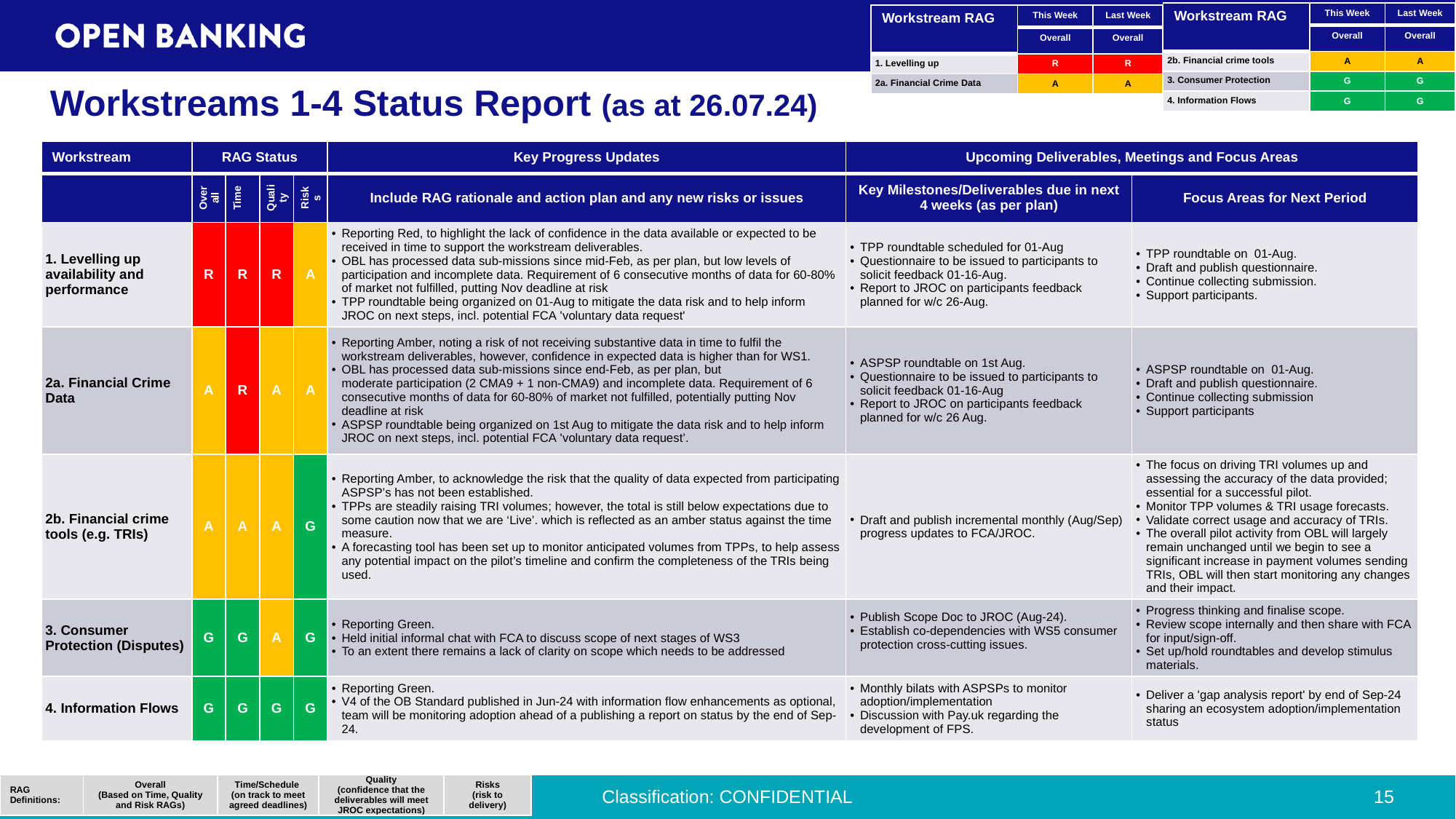

| Workstream RAG | This Week | Last Week |
| --- | --- | --- |
|  | Overall | Overall |
| 2b. Financial crime tools | A | A |
| 3. Consumer Protection | G | G |
| 4. Information Flows | G | G |
| Workstream RAG | This Week | Last Week |
| --- | --- | --- |
|  | Overall | Overall |
| 1. Levelling up | R | R |
| 2a. Financial Crime Data | A | A |
# Workstreams 1-4 Status Report (as at 26.07.24)
| Workstream | RAG Status |  |  |  | Key Progress Updates | Upcoming Deliverables, Meetings and Focus Areas | Next week |
| --- | --- | --- | --- | --- | --- | --- | --- |
|  | Overall | Time | Quality | Risks | Include RAG rationale and action plan and any new risks or issues | Key Milestones/Deliverables due in next 4 weeks (as per plan) | Focus Areas for Next Period |
| 1. Levelling up availability and performance | R | R | R | A | Reporting Red, to highlight the lack of confidence in the data available or expected to be received in time to support the workstream deliverables. OBL has processed data sub-missions since mid-Feb, as per plan, but low levels of participation and incomplete data. Requirement of 6 consecutive months of data for 60-80% of market not fulfilled, putting Nov deadline at risk  TPP roundtable being organized on 01-Aug to mitigate the data risk and to help inform JROC on next steps, incl. potential FCA 'voluntary data request' | TPP roundtable scheduled for 01-Aug Questionnaire to be issued to participants to solicit feedback 01-16-Aug. Report to JROC on participants feedback planned for w/c 26-Aug. | TPP roundtable on  01-Aug. Draft and publish questionnaire. Continue collecting submission. Support participants. |
| 2a. Financial Crime Data | A | R | A | A | Reporting Amber, noting a risk of not receiving substantive data in time to fulfil the workstream deliverables, however, confidence in expected data is higher than for WS1. OBL has processed data sub-missions since end-Feb, as per plan, but moderate participation (2 CMA9 + 1 non-CMA9) and incomplete data. Requirement of 6 consecutive months of data for 60-80% of market not fulfilled, potentially putting Nov deadline at risk ASPSP roundtable being organized on 1st Aug to mitigate the data risk and to help inform JROC on next steps, incl. potential FCA 'voluntary data request’. | ASPSP roundtable on 1st Aug. Questionnaire to be issued to participants to solicit feedback 01-16-Aug Report to JROC on participants feedback planned for w/c 26 Aug. | ASPSP roundtable on  01-Aug. Draft and publish questionnaire. Continue collecting submission Support participants |
| 2b. Financial crime tools (e.g. TRIs) | A | A | A | G | Reporting Amber, to acknowledge the risk that the quality of data expected from participating ASPSP’s has not been established. TPPs are steadily raising TRI volumes; however, the total is still below expectations due to some caution now that we are ‘Live’. which is reflected as an amber status against the time measure.  A forecasting tool has been set up to monitor anticipated volumes from TPPs, to help assess any potential impact on the pilot’s timeline and confirm the completeness of the TRIs being used. | Draft and publish incremental monthly (Aug/Sep) progress updates to FCA/JROC. | The focus on driving TRI volumes up and assessing the accuracy of the data provided; essential for a successful pilot. Monitor TPP volumes & TRI usage forecasts. Validate correct usage and accuracy of TRIs. The overall pilot activity from OBL will largely remain unchanged until we begin to see a significant increase in payment volumes sending TRIs, OBL will then start monitoring any changes and their impact. |
| 3. Consumer Protection (Disputes) | G | G | A | G | Reporting Green. Held initial informal chat with FCA to discuss scope of next stages of WS3 To an extent there remains a lack of clarity on scope which needs to be addressed | Publish Scope Doc to JROC (Aug-24). Establish co-dependencies with WS5 consumer protection cross-cutting issues. | Progress thinking and finalise scope. Review scope internally and then share with FCA for input/sign-off. Set up/hold roundtables and develop stimulus materials. |
| 4. Information Flows | G | G | G | G | Reporting Green. V4 of the OB Standard published in Jun-24 with information flow enhancements as optional, team will be monitoring adoption ahead of a publishing a report on status by the end of Sep-24. | Monthly bilats with ASPSPs to monitor adoption/implementation Discussion with Pay.uk regarding the development of FPS. | Deliver a 'gap analysis report' by end of Sep-24 sharing an ecosystem adoption/implementation status |
| RAG Definitions: | Overall (Based on Time, Quality and Risk RAGs) | Time/Schedule (on track to meet agreed deadlines) | Quality (confidence that the deliverables will meet JROC expectations) | Risks (risk to delivery) |
| --- | --- | --- | --- | --- |
Classification: CONFIDENTIAL
15